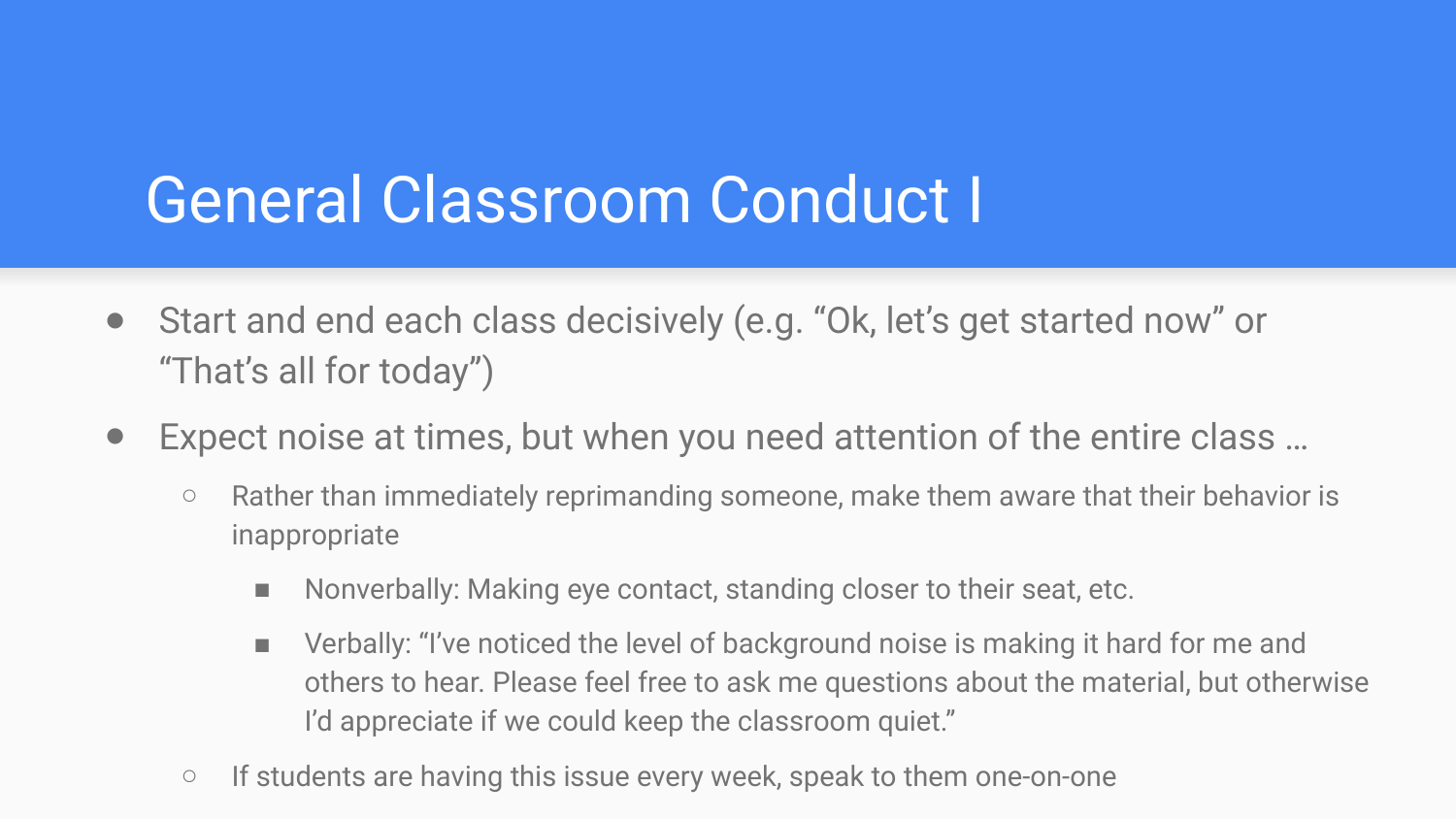

# General Classroom Conduct I
Start and end each class decisively (e.g. “Ok, let’s get started now” or “That’s all for today”)
Expect noise at times, but when you need attention of the entire class …
Rather than immediately reprimanding someone, make them aware that their behavior is inappropriate
Nonverbally: Making eye contact, standing closer to their seat, etc.
Verbally: “I’ve noticed the level of background noise is making it hard for me and others to hear. Please feel free to ask me questions about the material, but otherwise I’d appreciate if we could keep the classroom quiet.”
If students are having this issue every week, speak to them one-on-one